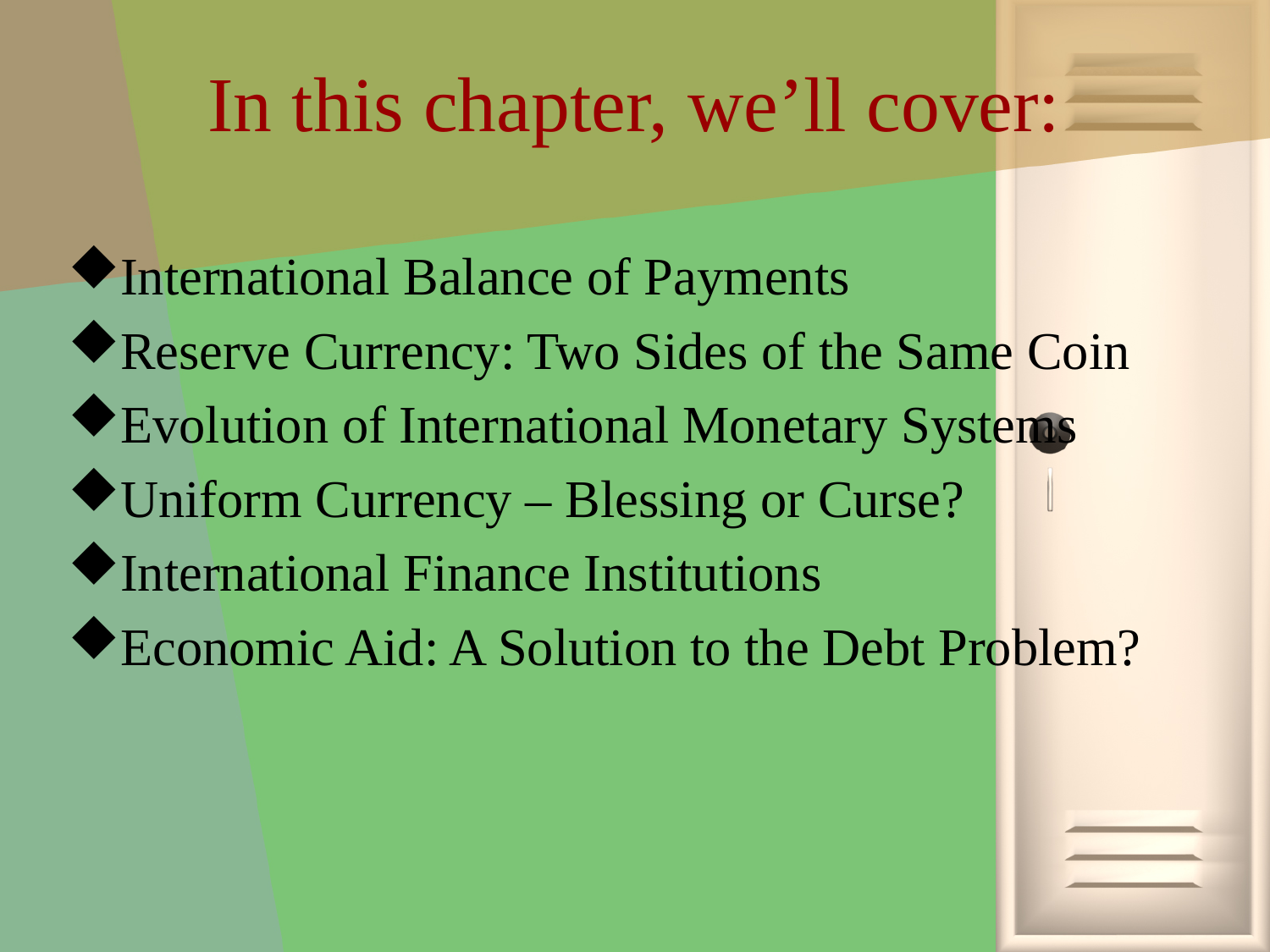

# In this chapter, we’ll cover:
International Balance of Payments
Reserve Currency: Two Sides of the Same Coin
Evolution of International Monetary Systems
Uniform Currency – Blessing or Curse?
International Finance Institutions
Economic Aid: A Solution to the Debt Problem?